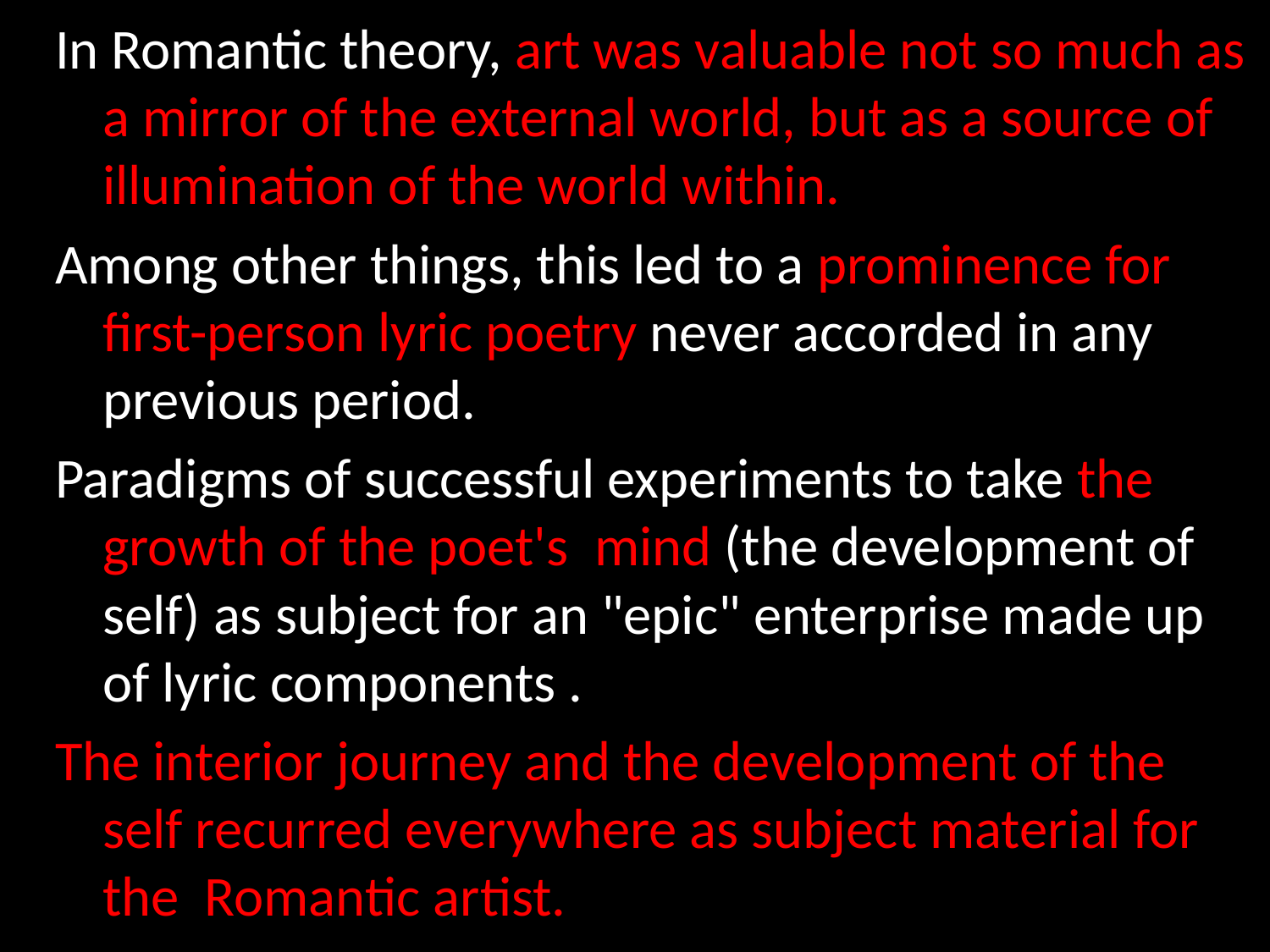

In Romantic theory, art was valuable not so much as a mirror of the external world, but as a source of illumination of the world within.
Among other things, this led to a prominence for first-person lyric poetry never accorded in any previous period.
Paradigms of successful experiments to take the growth of the poet's  mind (the development of self) as subject for an "epic" enterprise made up of lyric components .
The interior journey and the development of the self recurred everywhere as subject material for the  Romantic artist.